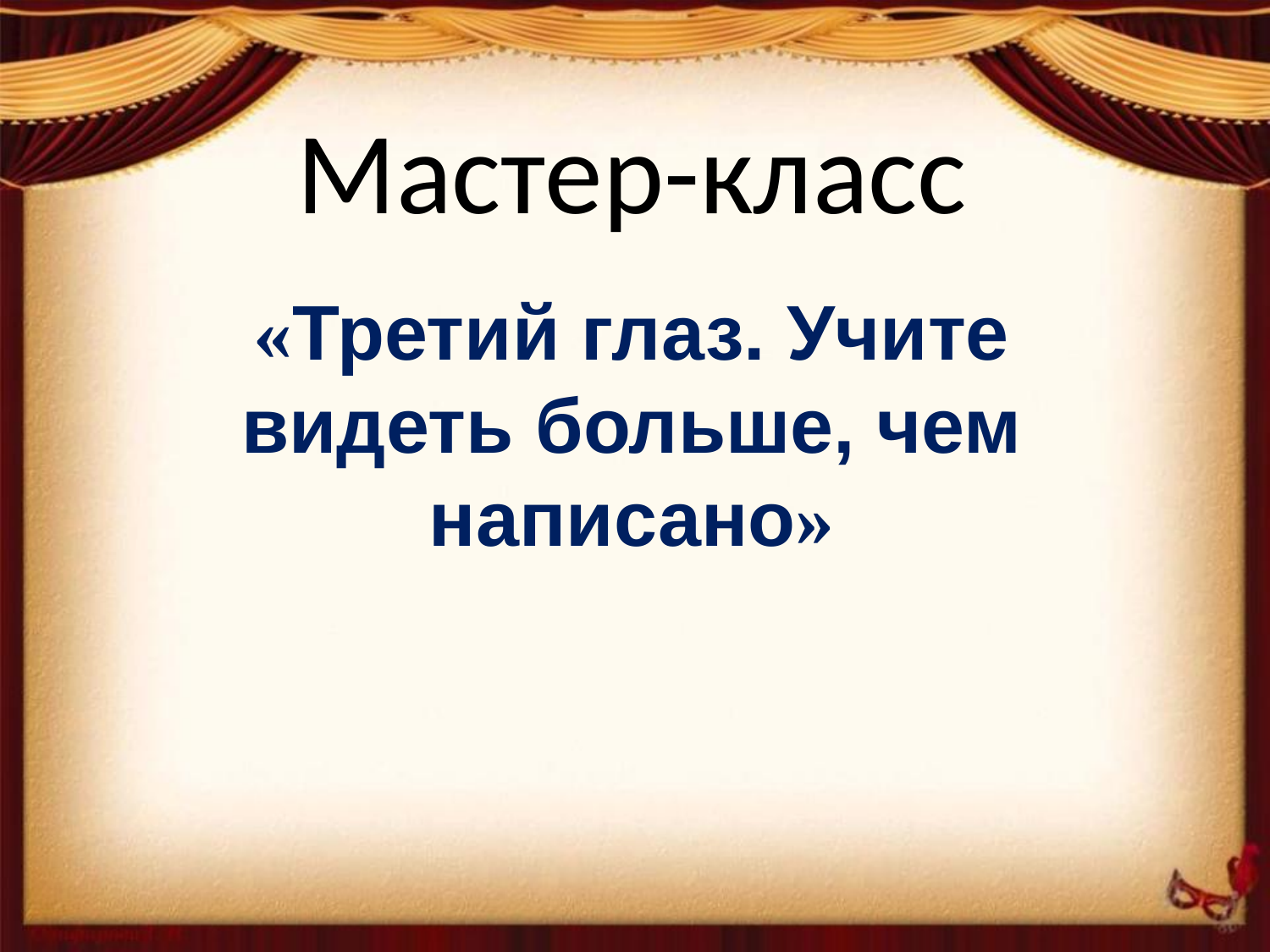

# Мастер-класс
«Третий глаз. Учите видеть больше, чем написано»